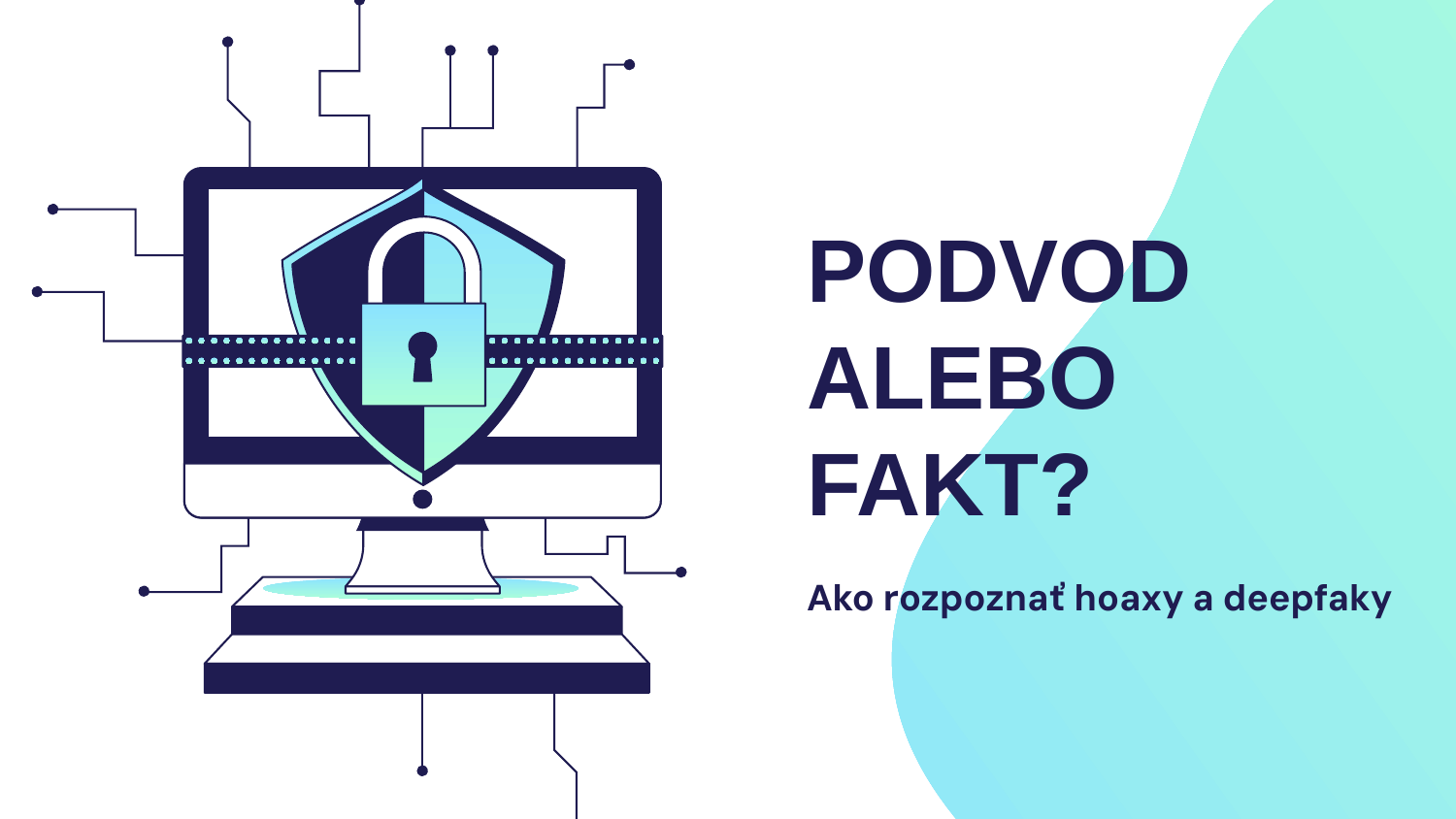

# PODVOD ALEBO FAKT?
Ako rozpoznať hoaxy a deepfaky